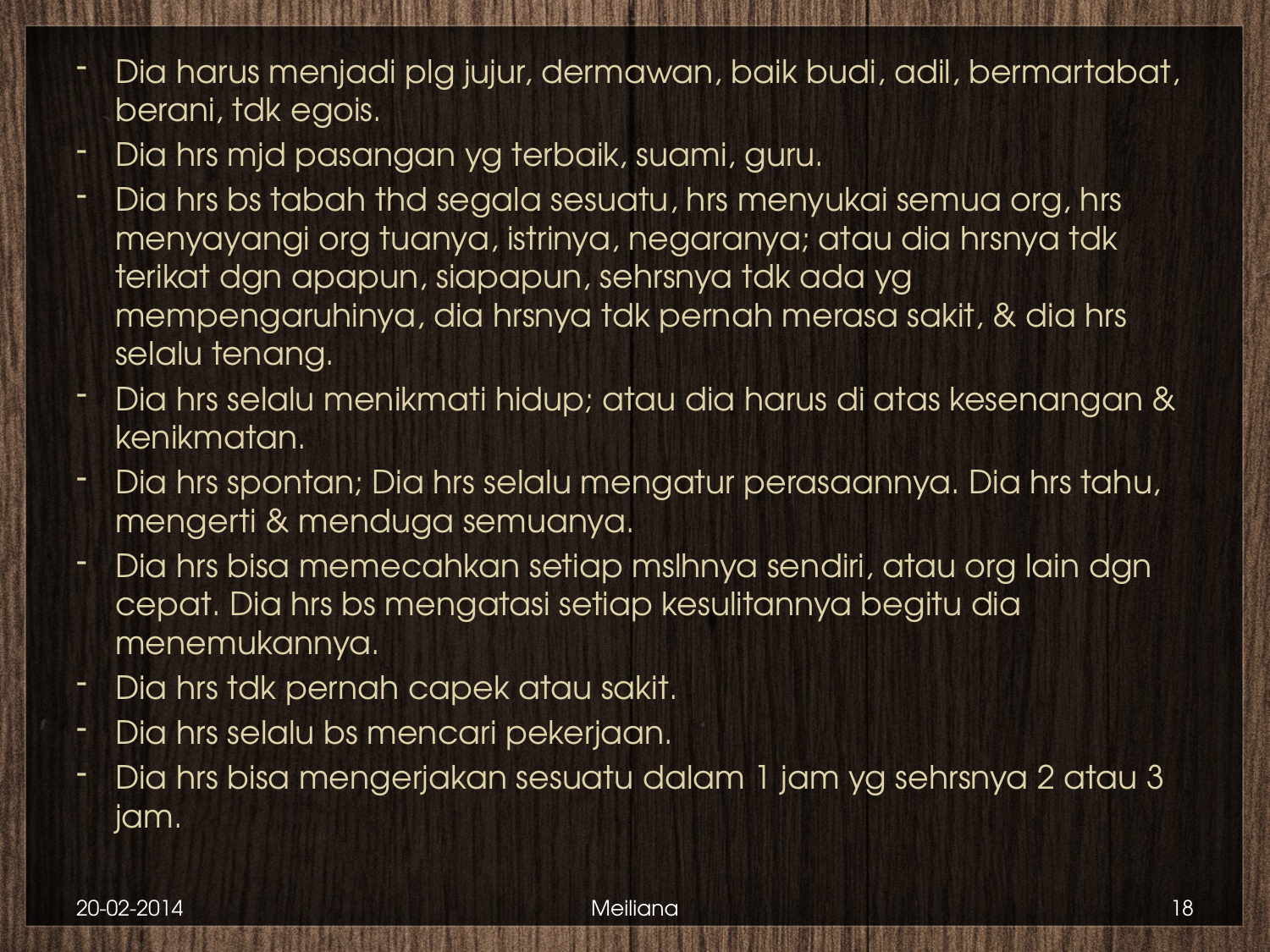

#
Dia harus menjadi plg jujur, dermawan, baik budi, adil, bermartabat, berani, tdk egois.
Dia hrs mjd pasangan yg terbaik, suami, guru.
Dia hrs bs tabah thd segala sesuatu, hrs menyukai semua org, hrs menyayangi org tuanya, istrinya, negaranya; atau dia hrsnya tdk terikat dgn apapun, siapapun, sehrsnya tdk ada yg mempengaruhinya, dia hrsnya tdk pernah merasa sakit, & dia hrs selalu tenang.
Dia hrs selalu menikmati hidup; atau dia harus di atas kesenangan & kenikmatan.
Dia hrs spontan; Dia hrs selalu mengatur perasaannya. Dia hrs tahu, mengerti & menduga semuanya.
Dia hrs bisa memecahkan setiap mslhnya sendiri, atau org lain dgn cepat. Dia hrs bs mengatasi setiap kesulitannya begitu dia menemukannya.
Dia hrs tdk pernah capek atau sakit.
Dia hrs selalu bs mencari pekerjaan.
Dia hrs bisa mengerjakan sesuatu dalam 1 jam yg sehrsnya 2 atau 3 jam.

20-02-2014
Meiliana
18